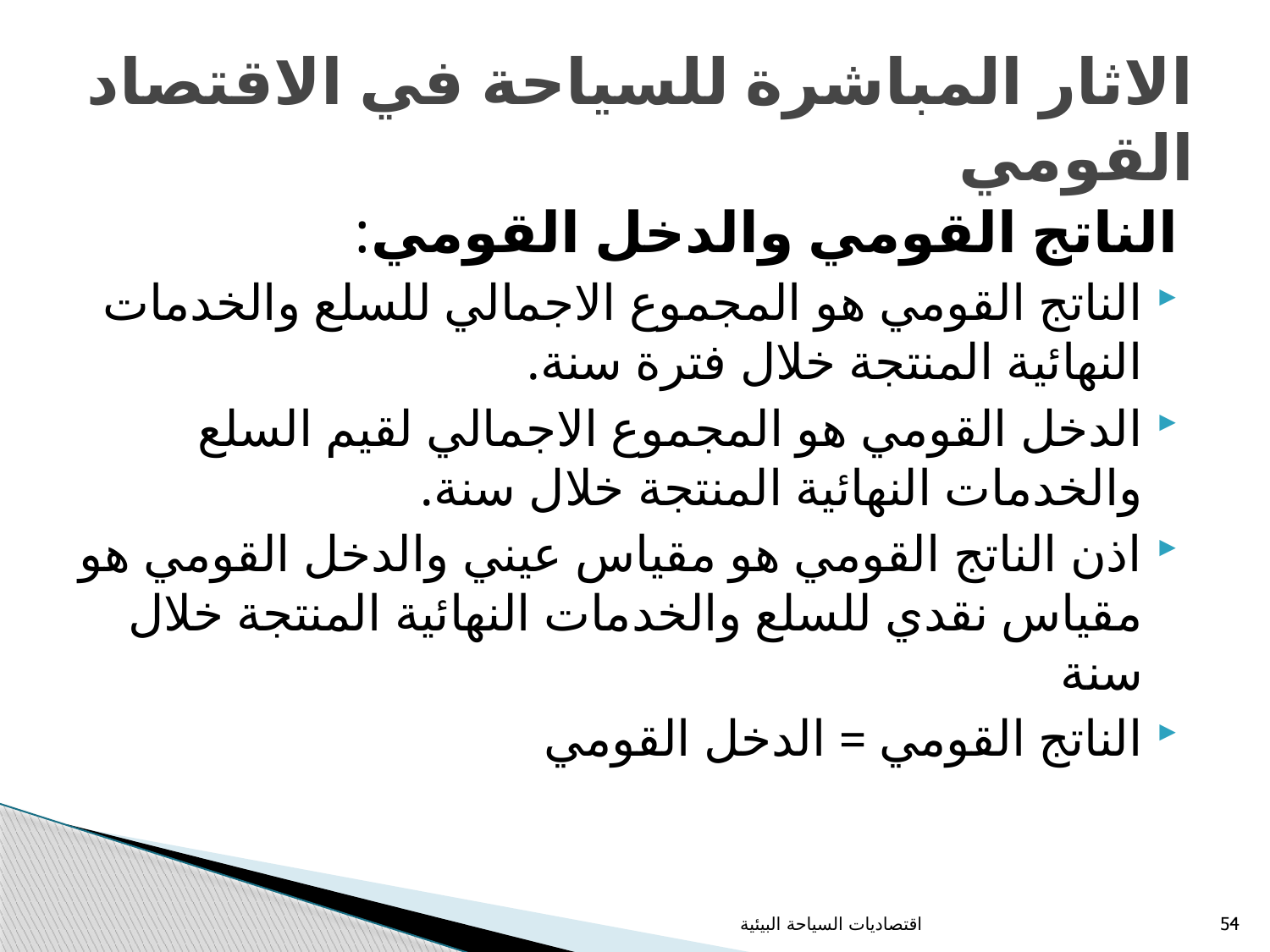

# الاثار المباشرة للسياحة في الاقتصاد القومي
الناتج القومي والدخل القومي:
الناتج القومي هو المجموع الاجمالي للسلع والخدمات النهائية المنتجة خلال فترة سنة.
الدخل القومي هو المجموع الاجمالي لقيم السلع والخدمات النهائية المنتجة خلال سنة.
اذن الناتج القومي هو مقياس عيني والدخل القومي هو مقياس نقدي للسلع والخدمات النهائية المنتجة خلال سنة
الناتج القومي = الدخل القومي
اقتصاديات السياحة البيئية
54